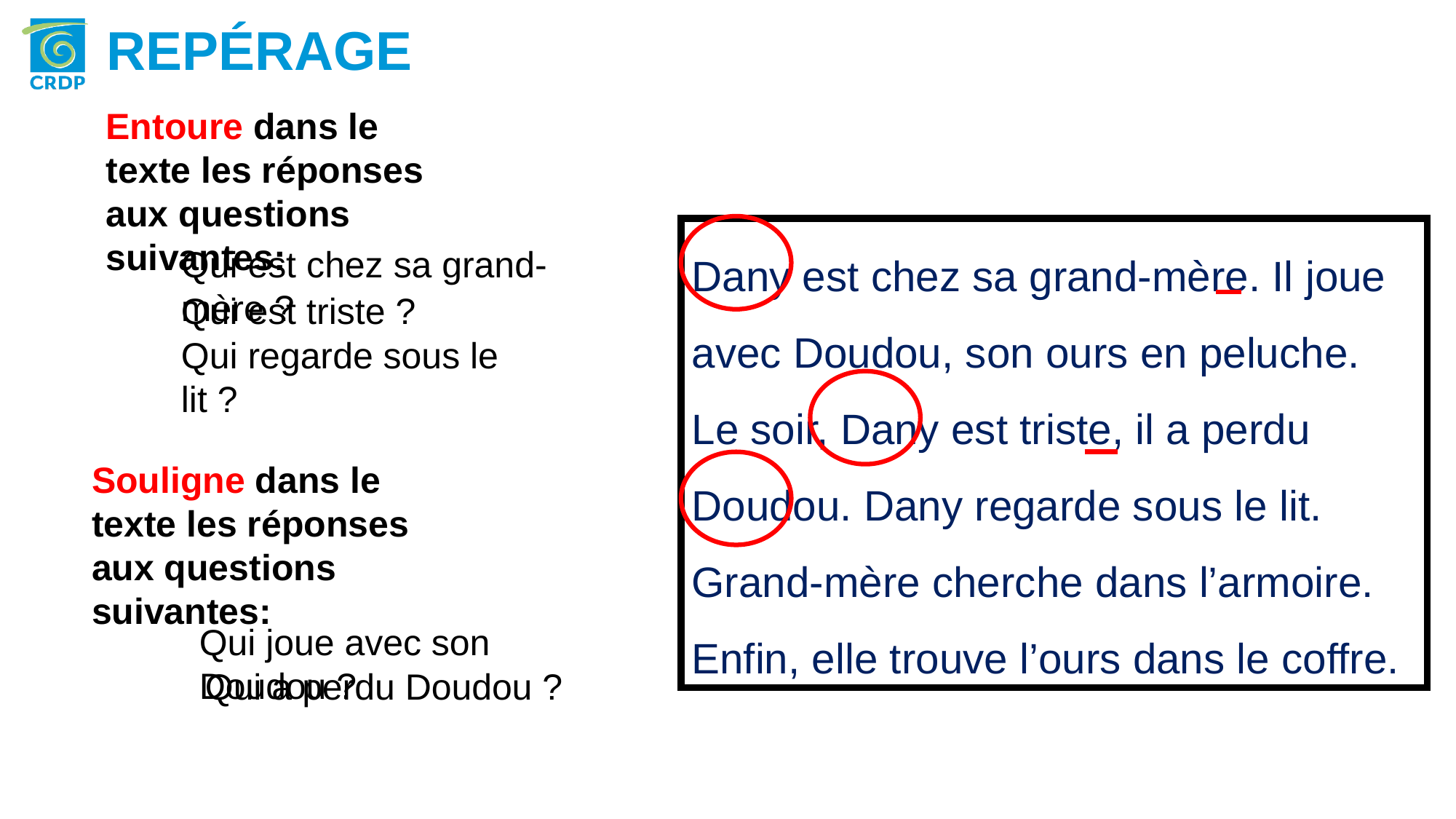

REPÉRAGE
Entoure dans le texte les réponses aux questions suivantes:

Dany est chez sa grand-mère. Il joue avec Doudou, son ours en peluche.
Le soir, Dany est triste, il a perdu Doudou. Dany regarde sous le lit.
Grand-mère cherche dans l’armoire.
Enfin, elle trouve l’ours dans le coffre.
Qui est chez sa grand-mère ?
Qui est triste ?
Qui regarde sous le lit ?

Souligne dans le texte les réponses aux questions suivantes:

Qui joue avec son Doudou ?
Qui a perdu Doudou ?